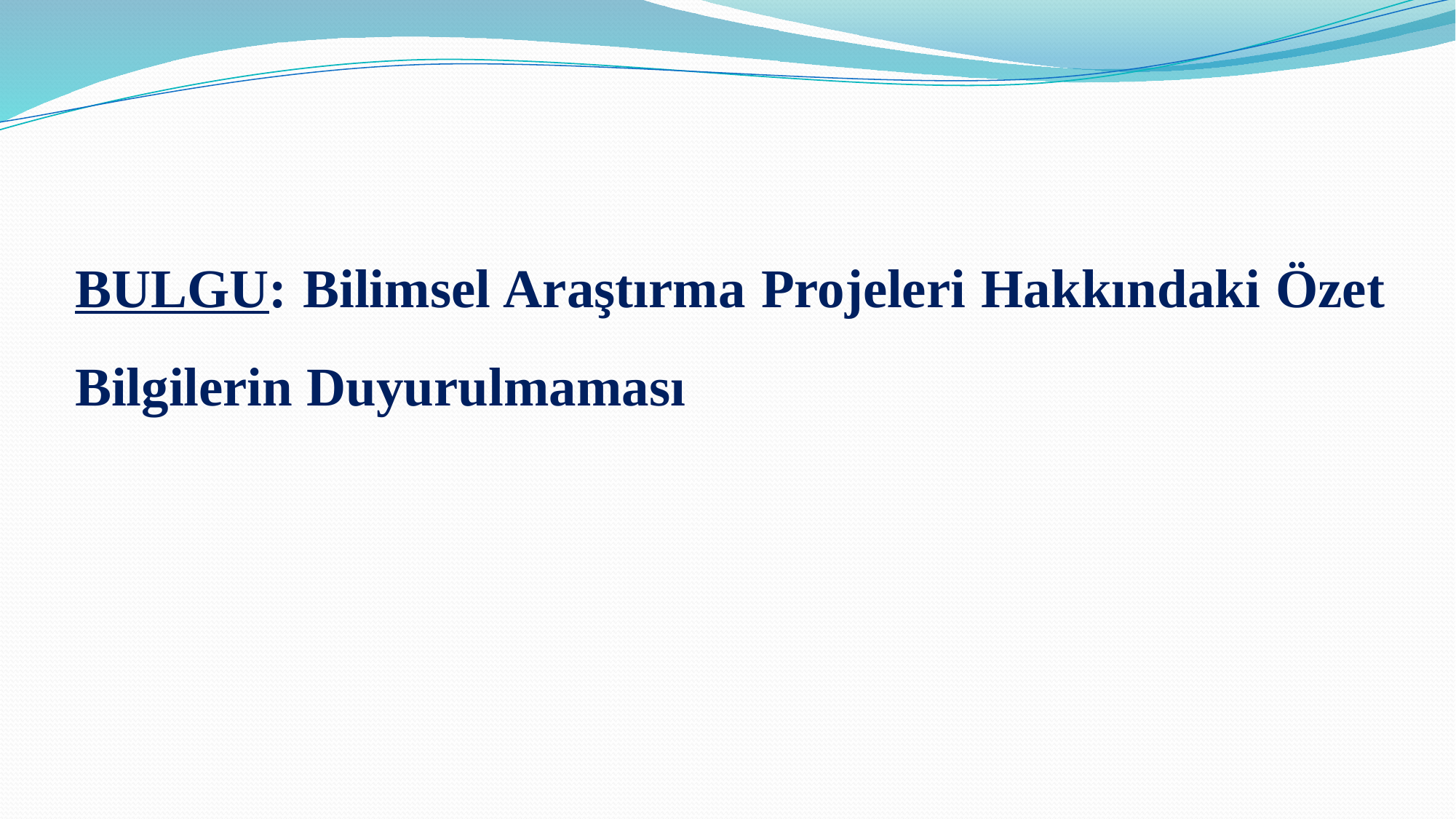

BULGU: Bilimsel Araştırma Projeleri Hakkındaki Özet Bilgilerin Duyurulmaması